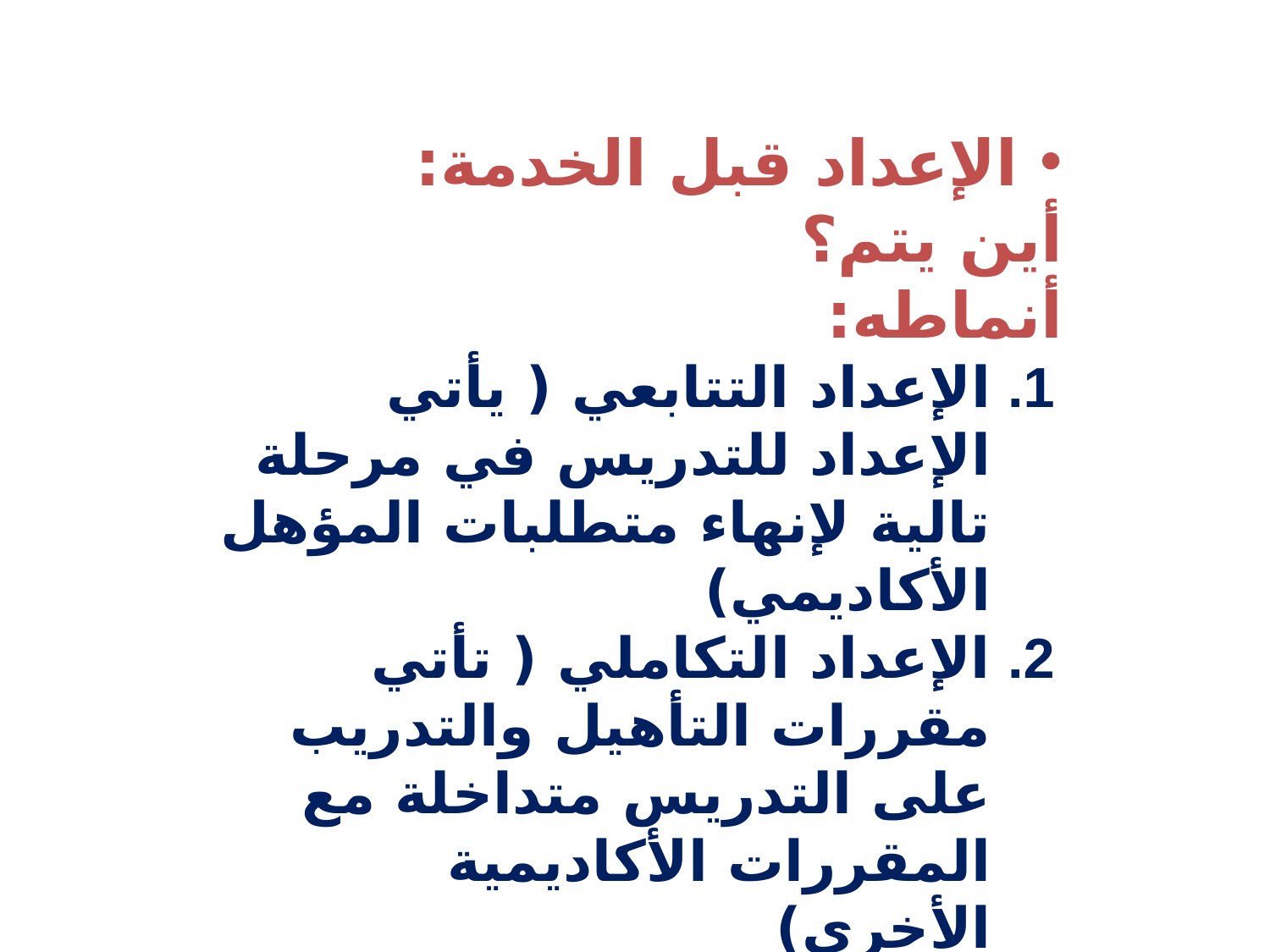

الإعداد قبل الخدمة:
أين يتم؟
أنماطه:
الإعداد التتابعي ( يأتي الإعداد للتدريس في مرحلة تالية لإنهاء متطلبات المؤهل الأكاديمي)
الإعداد التكاملي ( تأتي مقررات التأهيل والتدريب على التدريس متداخلة مع المقررات الأكاديمية الأخرى)